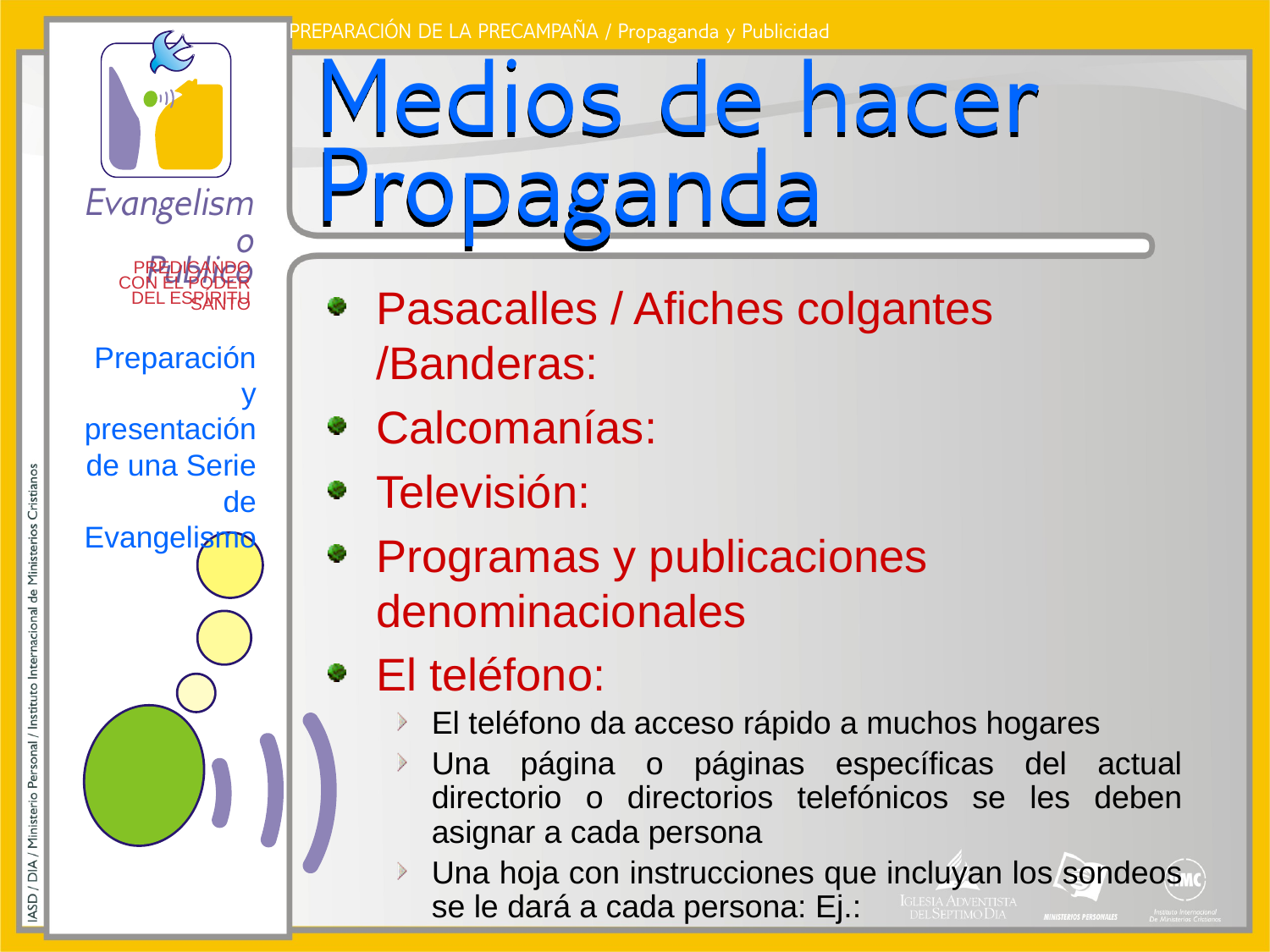

PREPARACIÓN DE LA PRECAMPAÑA / Propaganda y Publicidad
# Medios de hacer Propaganda
Pasacalles / Afiches colgantes /Banderas:
Calcomanías:
Televisión:
Programas y publicaciones denominacionales
El teléfono:
El teléfono da acceso rápido a muchos hogares
Una página o páginas específicas del actual directorio o directorios telefónicos se les deben asignar a cada persona
Una hoja con instrucciones que incluyan los sondeos se le dará a cada persona: Ej.: